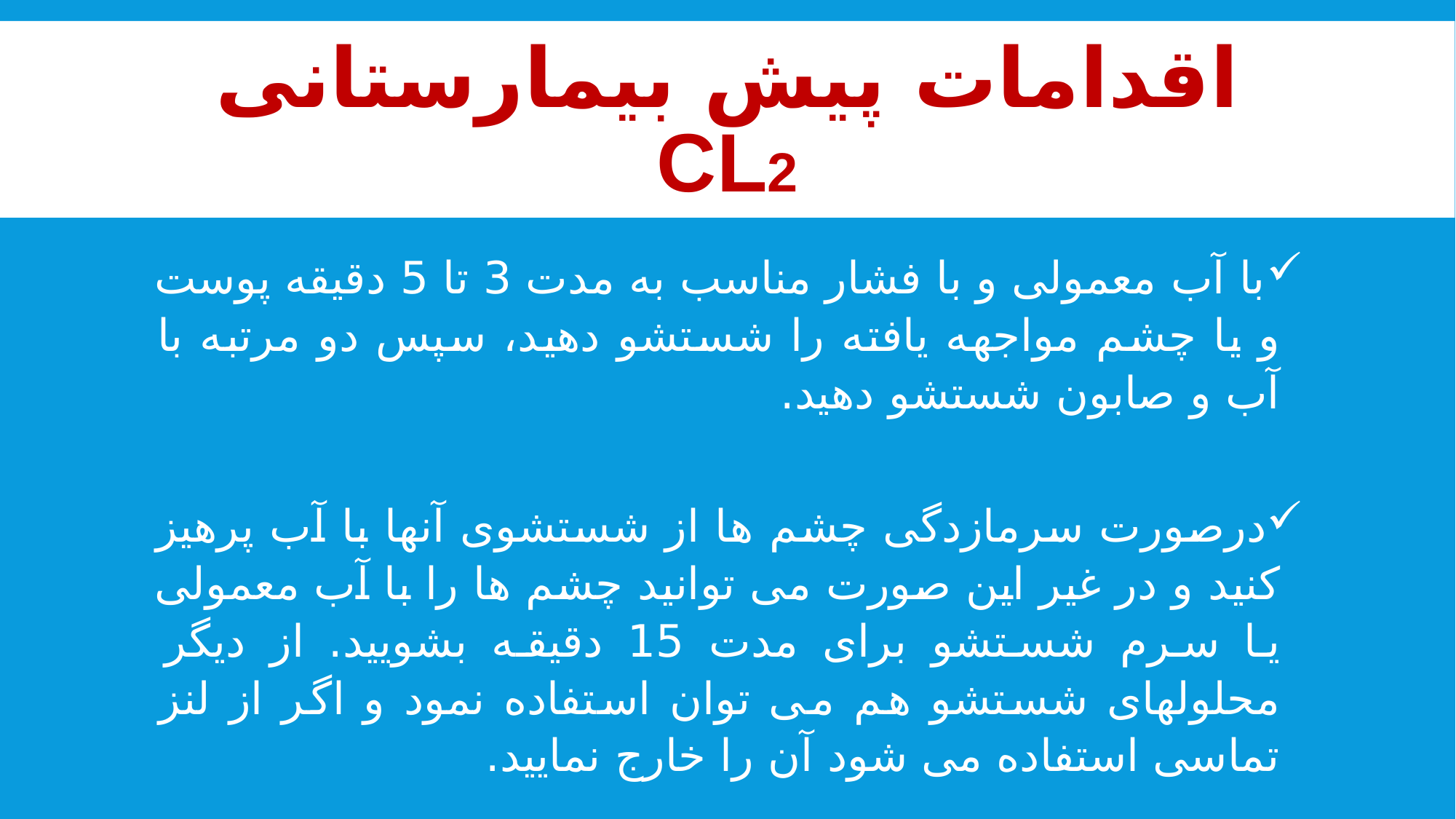

# اقدامات پیش بیمارستانی Cl2
با آب معمولی و با فشار مناسب به مدت 3 تا 5 دقیقه پوست و یا چشم مواجهه یافته را شستشو دهید، سپس دو مرتبه با آب و صابون شستشو دهید.

درصورت سرمازدگی چشم ها از شستشوی آنها با آب پرهیز کنید و در غیر این صورت می توانید چشم ها را با آب معمولی یا سرم شستشو برای مدت 15 دقیقه بشویید. از دیگر محلولهای شستشو هم می توان استفاده نمود و اگر از لنز تماسی استفاده می شود آن را خارج نمایید.